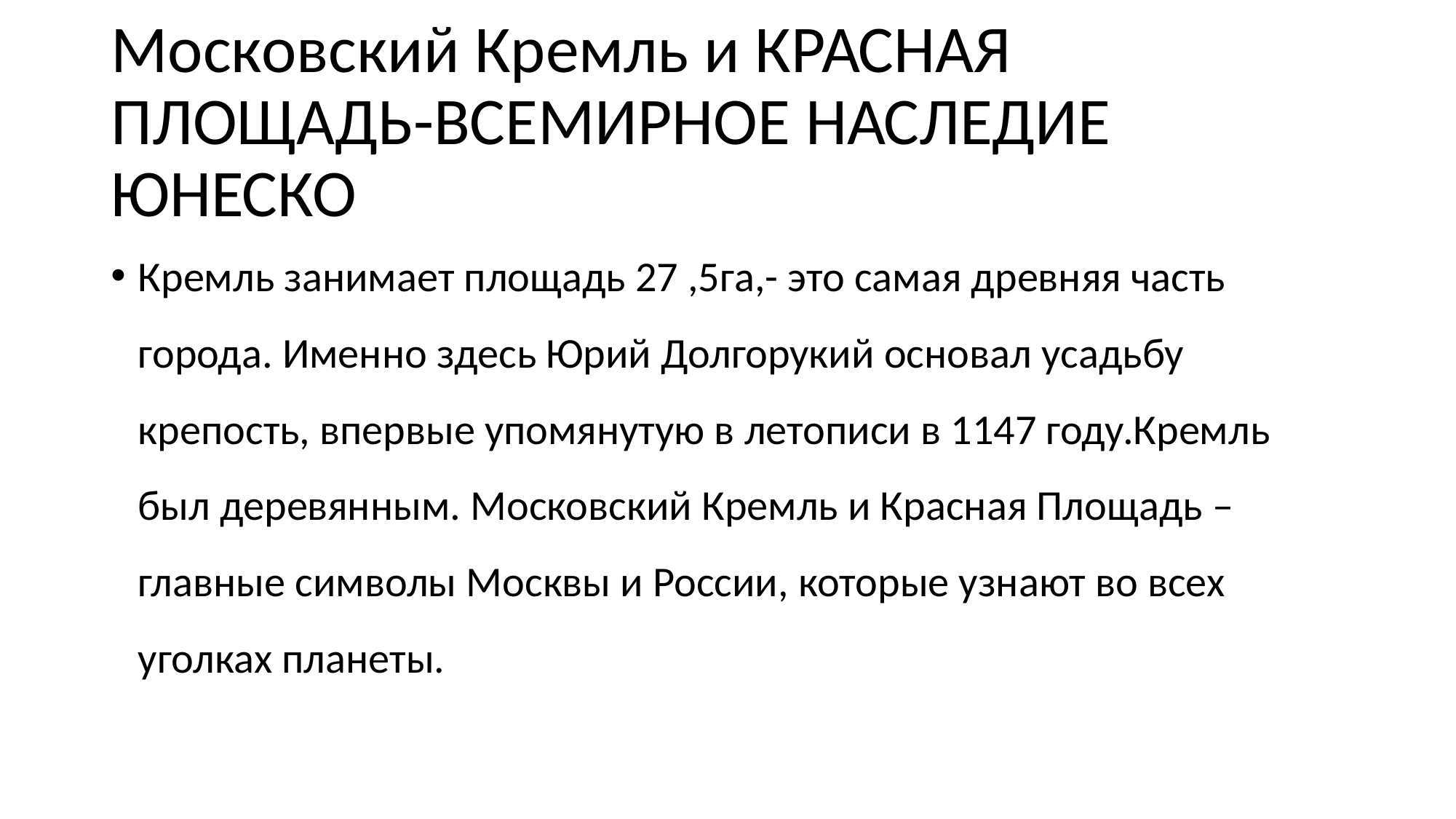

# Московский Кремль и КРАСНАЯ ПЛОЩАДЬ-ВСЕМИРНОЕ НАСЛЕДИЕ ЮНЕСКО
Кремль занимает площадь 27 ,5га,- это самая древняя часть города. Именно здесь Юрий Долгорукий основал усадьбу крепость, впервые упомянутую в летописи в 1147 году.Кремль был деревянным. Московский Кремль и Красная Площадь – главные символы Москвы и России, которые узнают во всех уголках планеты.